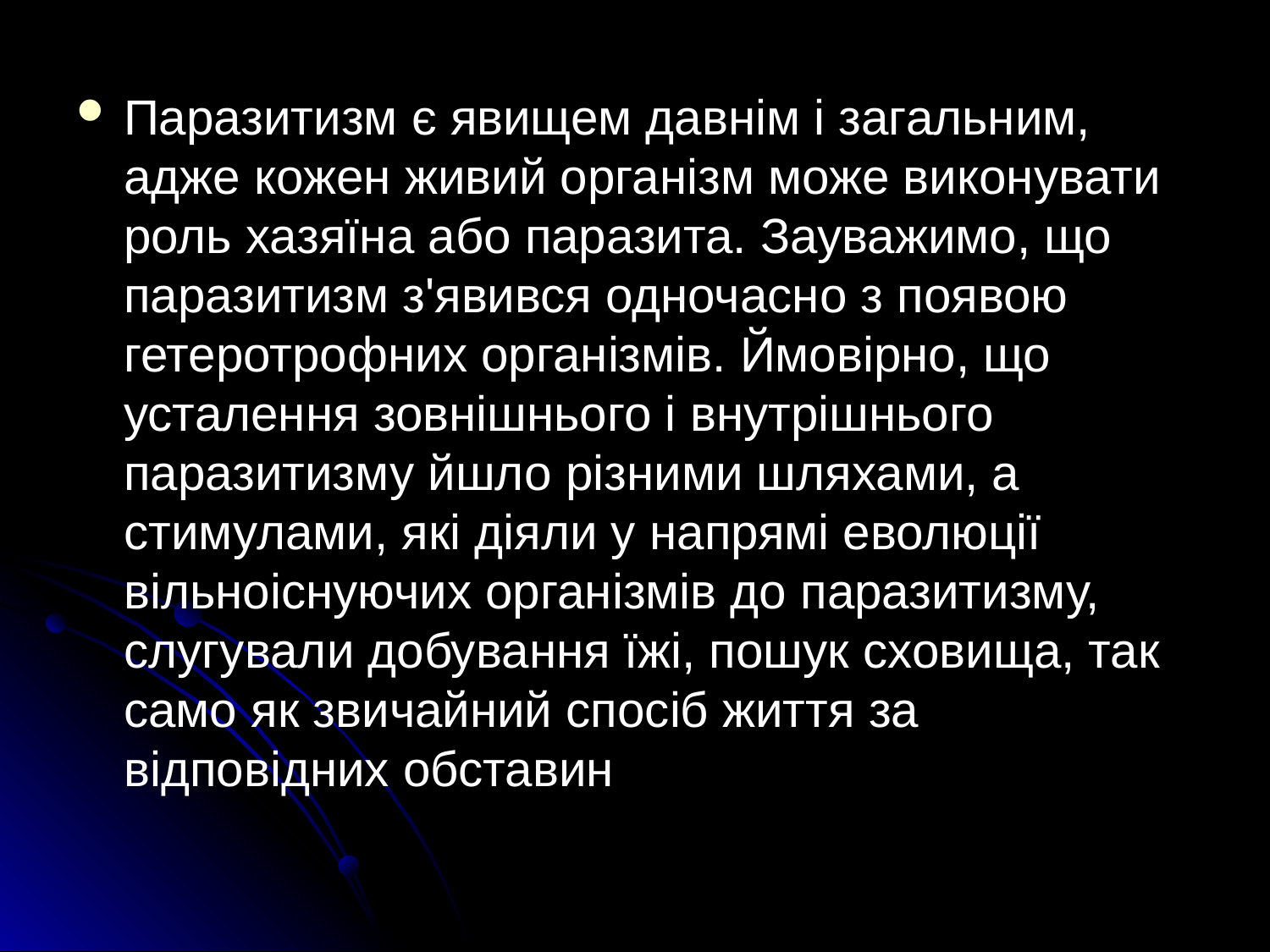

Паразитизм є явищем давнім і загальним, адже кожен живий організм може виконувати роль хазяїна або паразита. Зауважимо, що паразитизм з'явився одночасно з появою гетеротрофних організмів. Ймовірно, що усталення зовнішнього і внутрішнього паразитизму йшло різними шляхами, а стимулами, які діяли у напрямі еволюції вільноіснуючих організмів до паразитизму, слугували добування їжі, пошук сховища, так само як звичайний спосіб життя за відповідних обставин